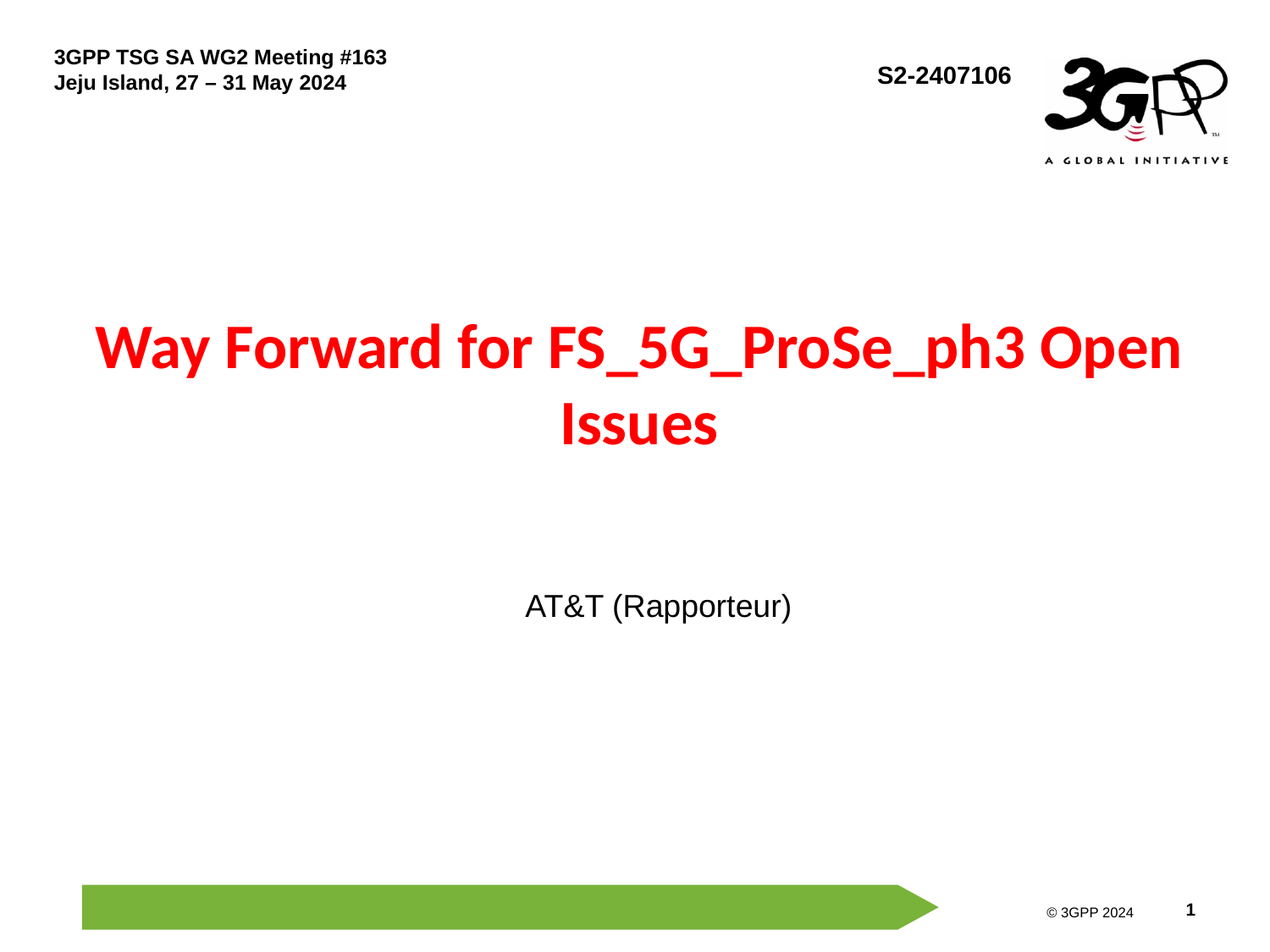

S2-2407106
# Way Forward for FS_5G_ProSe_ph3 Open Issues
AT&T (Rapporteur)